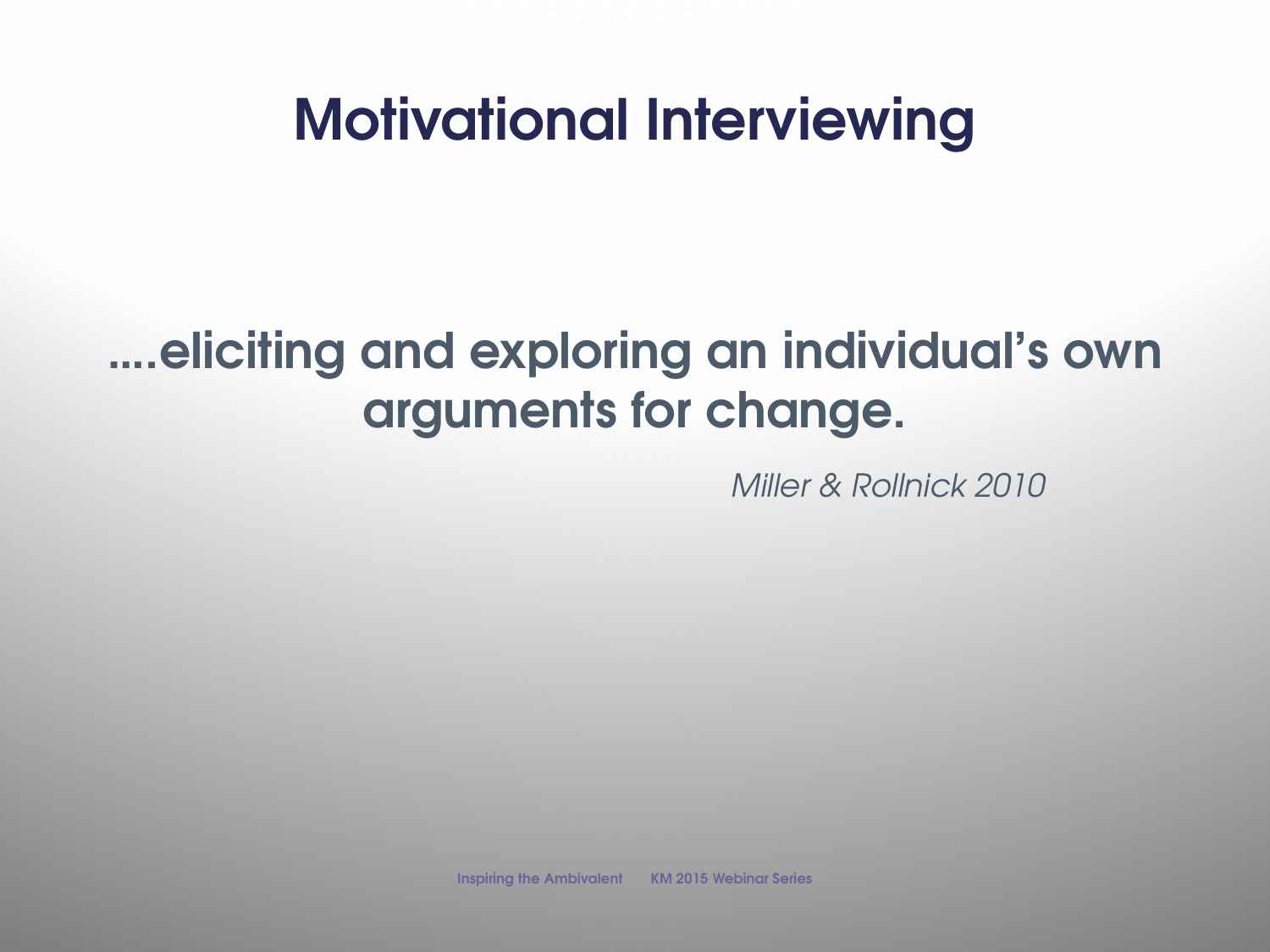

# Motivational Interviewing

….eliciting and exploring an individual’s own arguments for change.
						Miller & Rollnick 2010
Inspiring the Ambivalent       KM 2015 Webinar Series